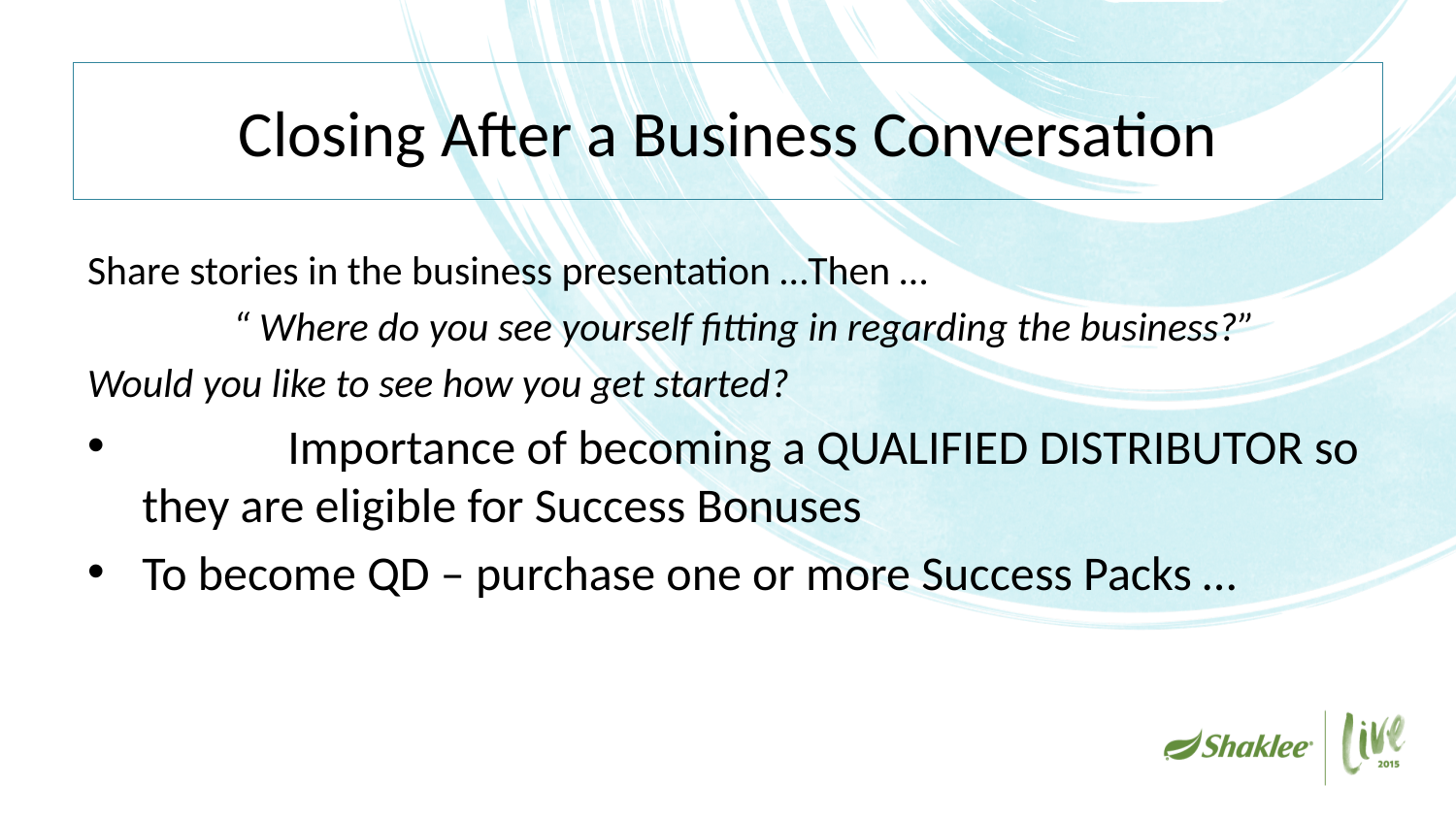

# Closing After a Business Conversation
Share stories in the business presentation …Then …
	“ Where do you see yourself fitting in regarding the business?”
Would you like to see how you get started?
	Importance of becoming a QUALIFIED DISTRIBUTOR so they are eligible for Success Bonuses
To become QD – purchase one or more Success Packs …